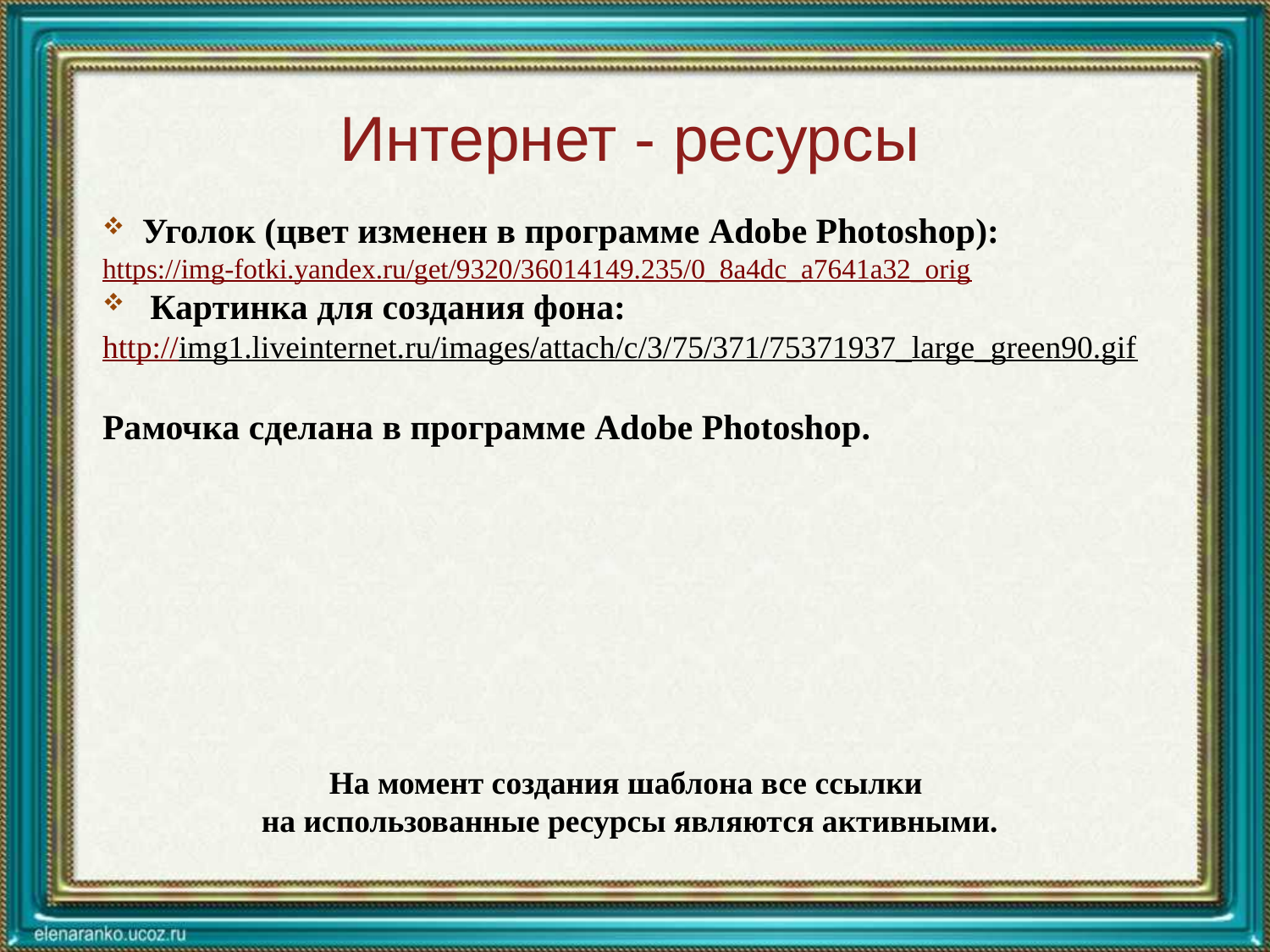

# Интернет - ресурсы
Уголок (цвет изменен в программе Adobe Photoshop):
https://img-fotki.yandex.ru/get/9320/36014149.235/0_8a4dc_a7641a32_orig
Картинка для создания фона:
http://img1.liveinternet.ru/images/attach/c/3/75/371/75371937_large_green90.gif

Рамочка сделана в программе Adobe Photoshop.
На момент создания шаблона все ссылки
на использованные ресурсы являются активными.